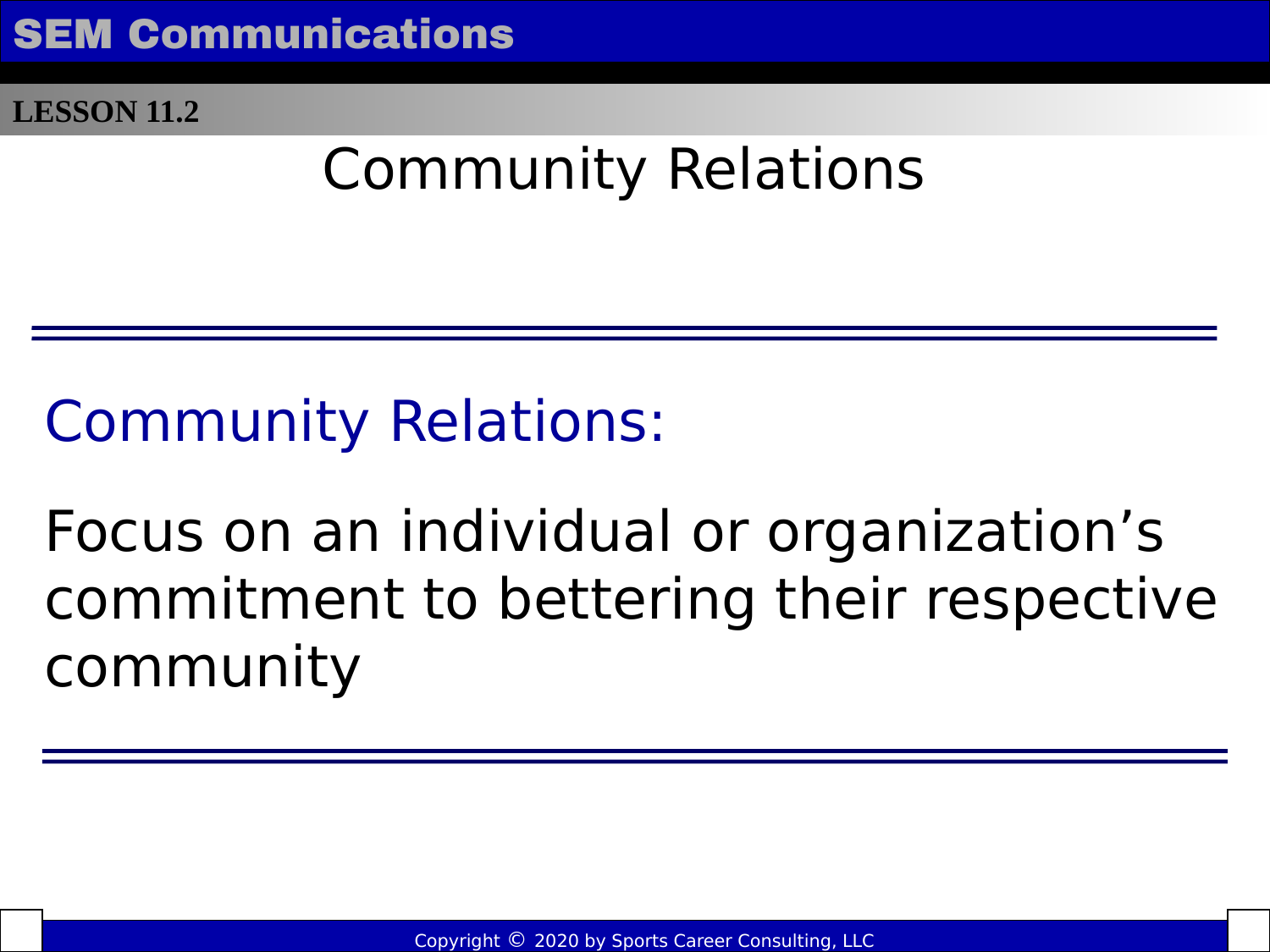

SEM Communications
LESSON 11.2
Community Relations

Community Relations:

Focus on an individual or organization’s commitment to bettering their respective community

Copyright © 2020 by Sports Career Consulting, LLC